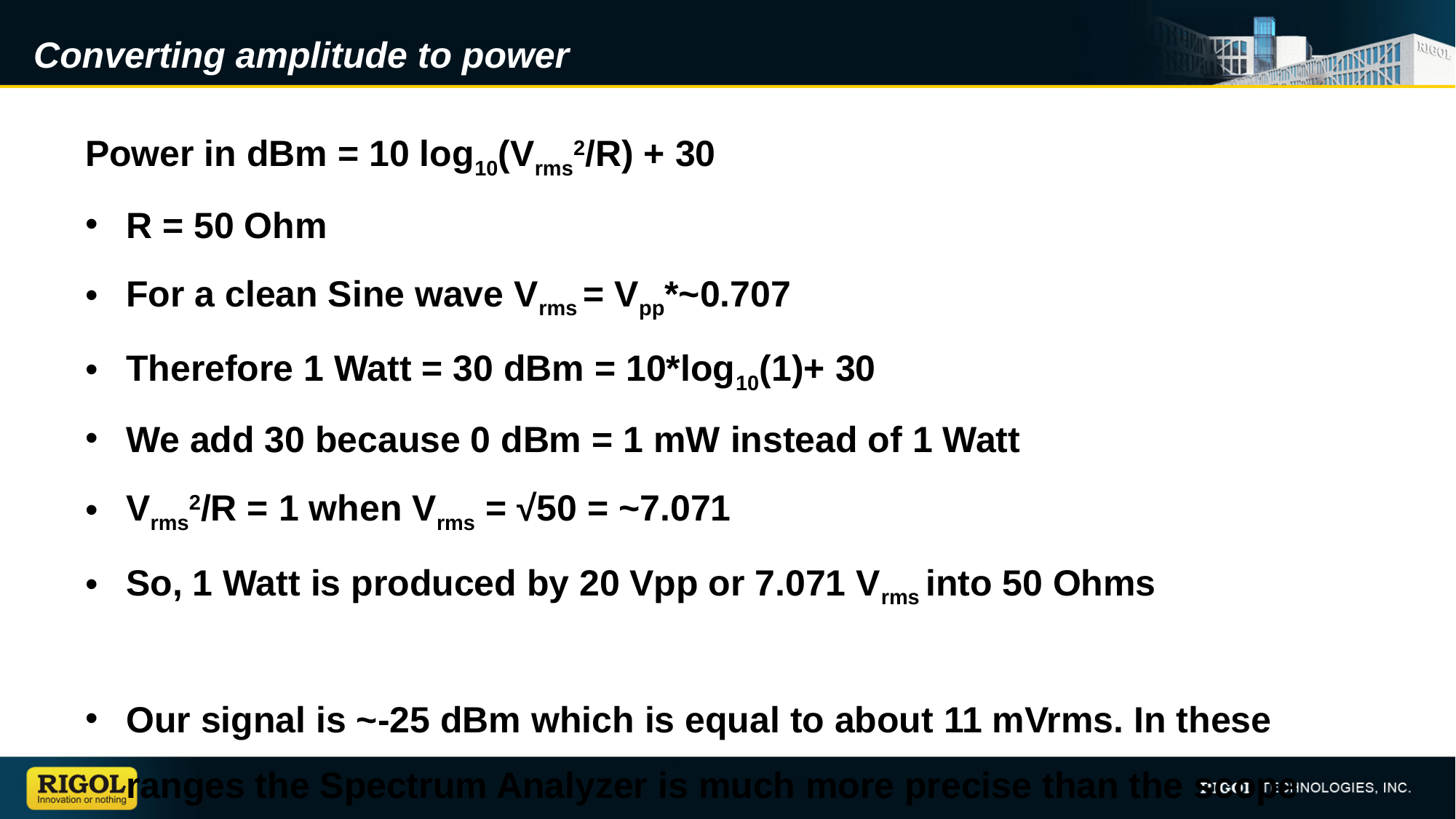

# Converting amplitude to power
Power in dBm = 10 log10(Vrms2/R) + 30
R = 50 Ohm
For a clean Sine wave Vrms = Vpp*~0.707
Therefore 1 Watt = 30 dBm = 10*log10(1)+ 30
We add 30 because 0 dBm = 1 mW instead of 1 Watt
Vrms2/R = 1 when Vrms = √50 = ~7.071
So, 1 Watt is produced by 20 Vpp or 7.071 Vrms into 50 Ohms

Our signal is ~-25 dBm which is equal to about 11 mVrms. In these ranges the Spectrum Analyzer is much more precise than the scope